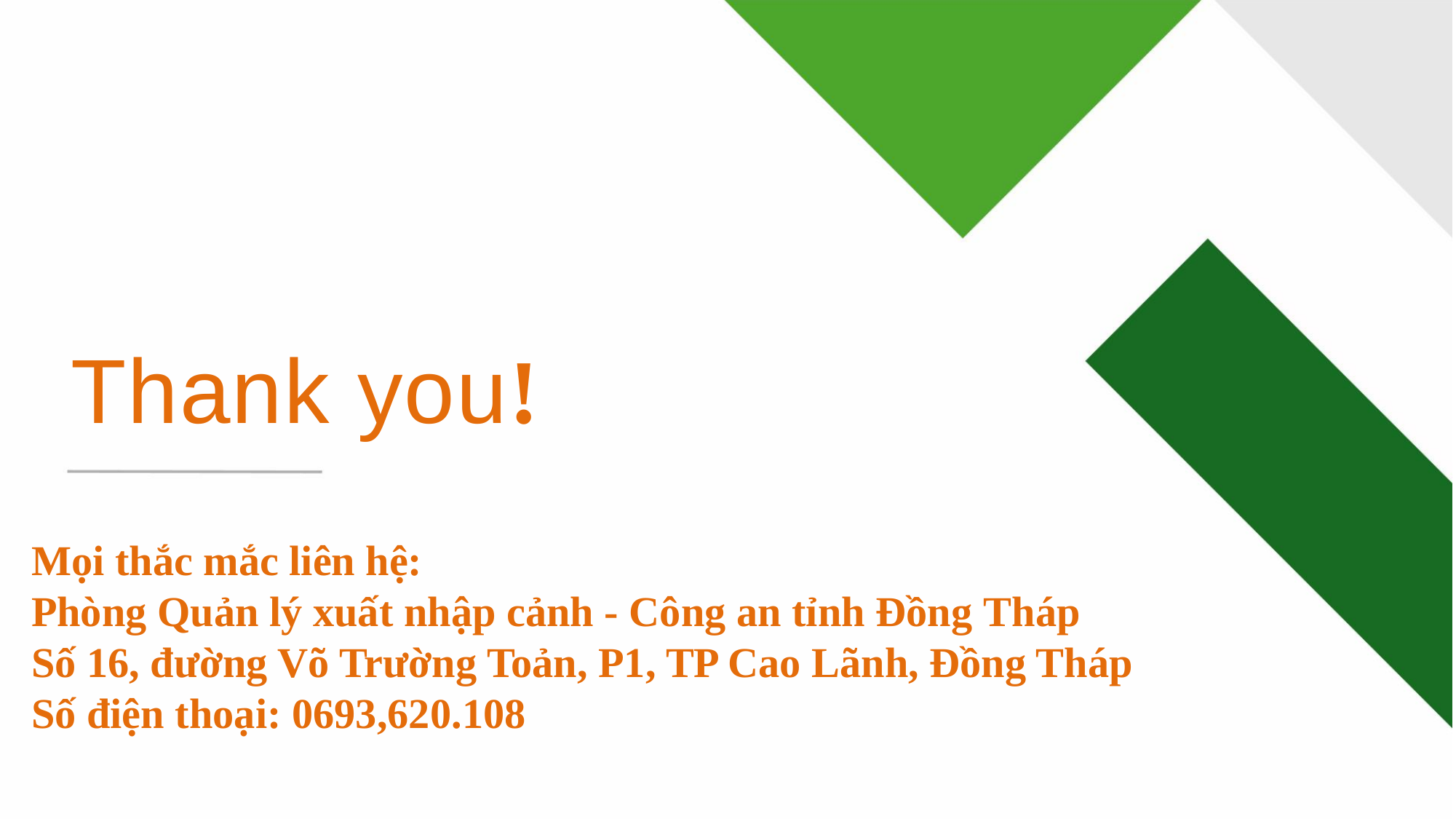

Thank you!
Mọi thắc mắc liên hệ:
Phòng Quản lý xuất nhập cảnh - Công an tỉnh Đồng Tháp
Số 16, đường Võ Trường Toản, P1, TP Cao Lãnh, Đồng Tháp
Số điện thoại: 0693,620.108